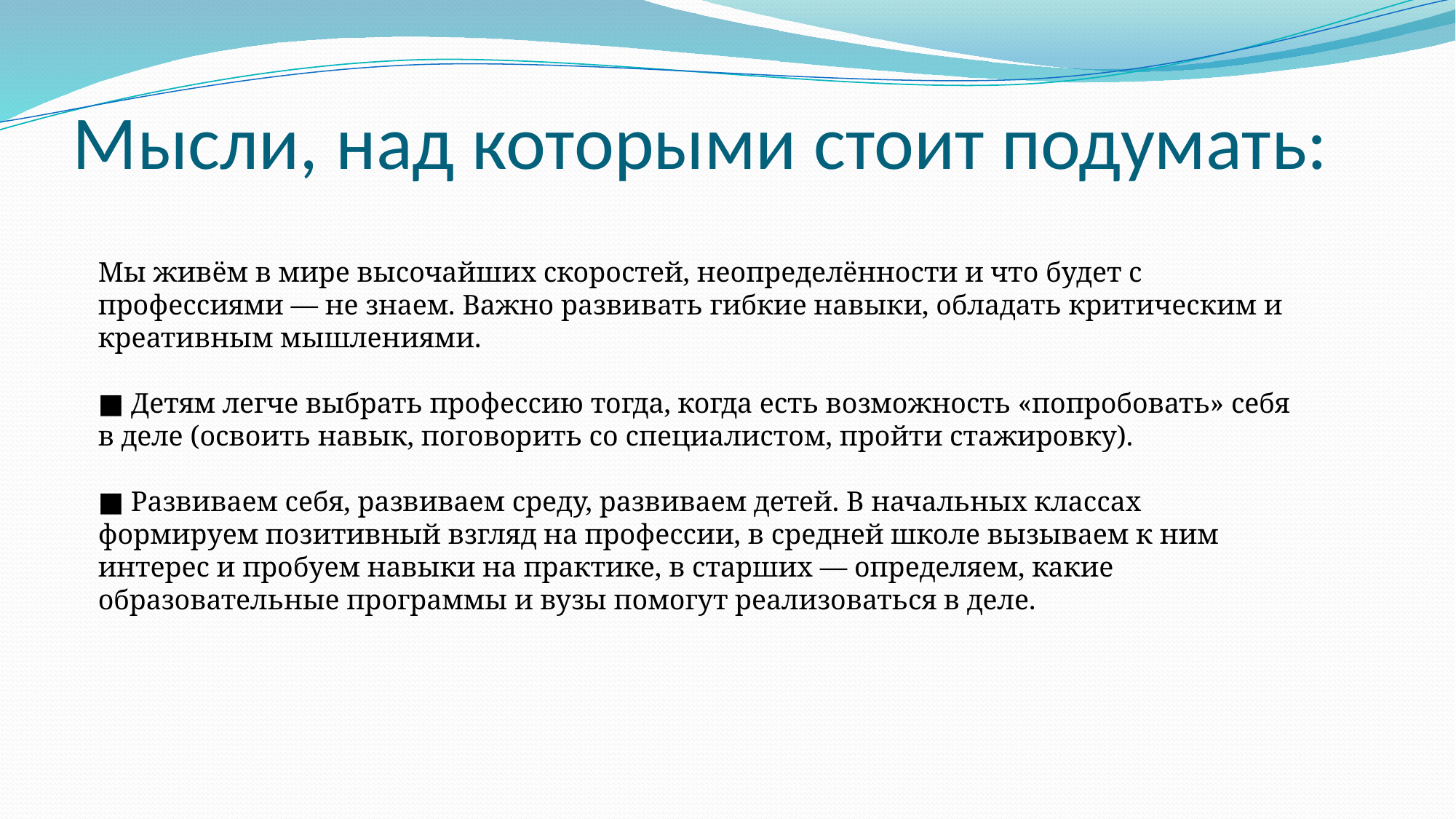

# Мысли, над которыми стоит подумать:
Мы живём в мире высочайших скоростей, неопределённости и что будет с профессиями — не знаем. Важно развивать гибкие навыки, обладать критическим и креативным мышлениями.
■ Детям легче выбрать профессию тогда, когда есть возможность «попробовать» себя в деле (освоить навык, поговорить со специалистом, пройти стажировку).
■ Развиваем себя, развиваем среду, развиваем детей. В начальных классах формируем позитивный взгляд на профессии, в средней школе вызываем к ним интерес и пробуем навыки на практике, в старших — определяем, какие образовательные программы и вузы помогут реализоваться в деле.